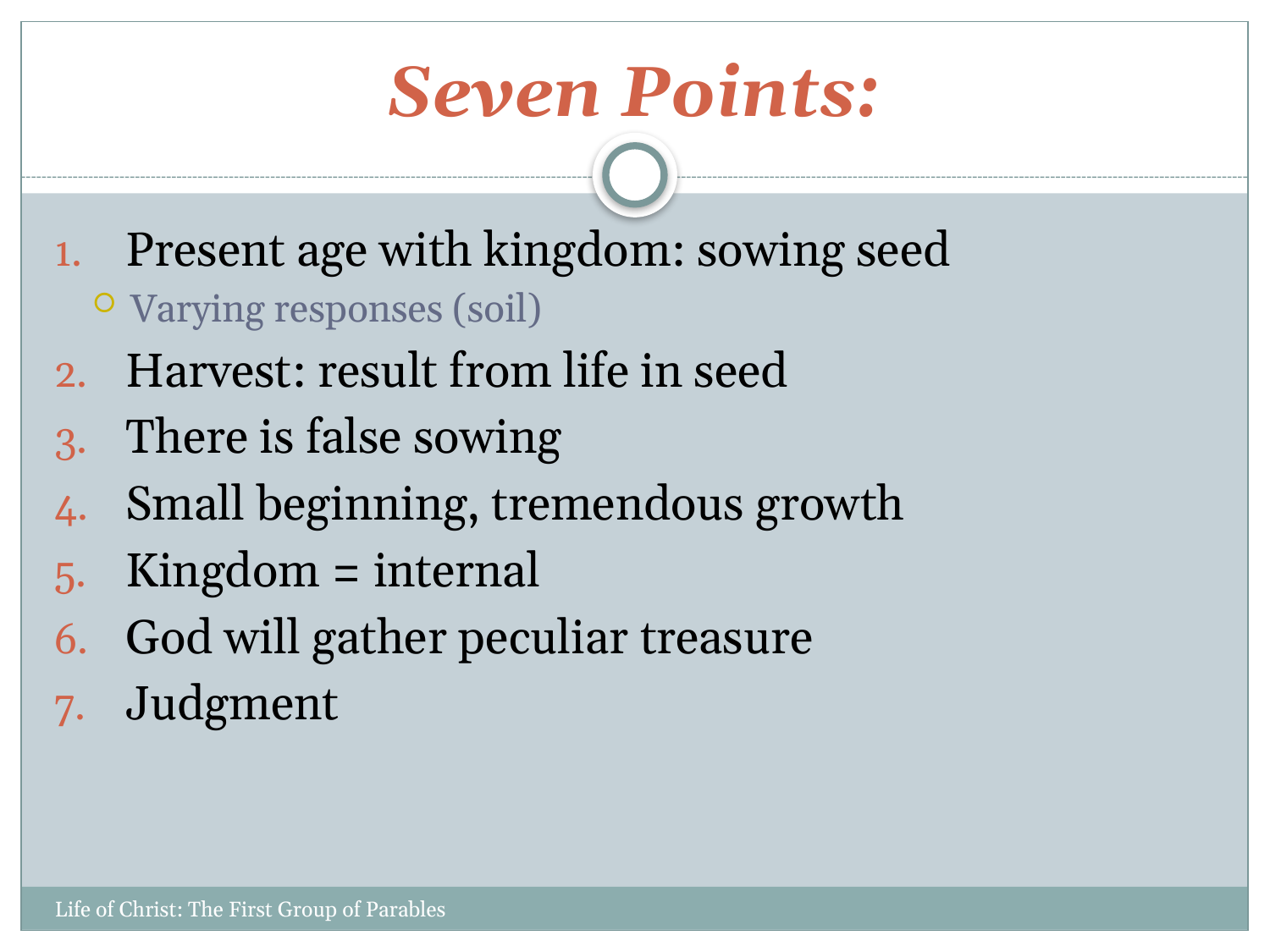

# Seven Points:
Present age with kingdom: sowing seed
Varying responses (soil)
Harvest: result from life in seed
There is false sowing
Small beginning, tremendous growth
Kingdom = internal
God will gather peculiar treasure
Judgment

Life of Christ: The First Group of Parables